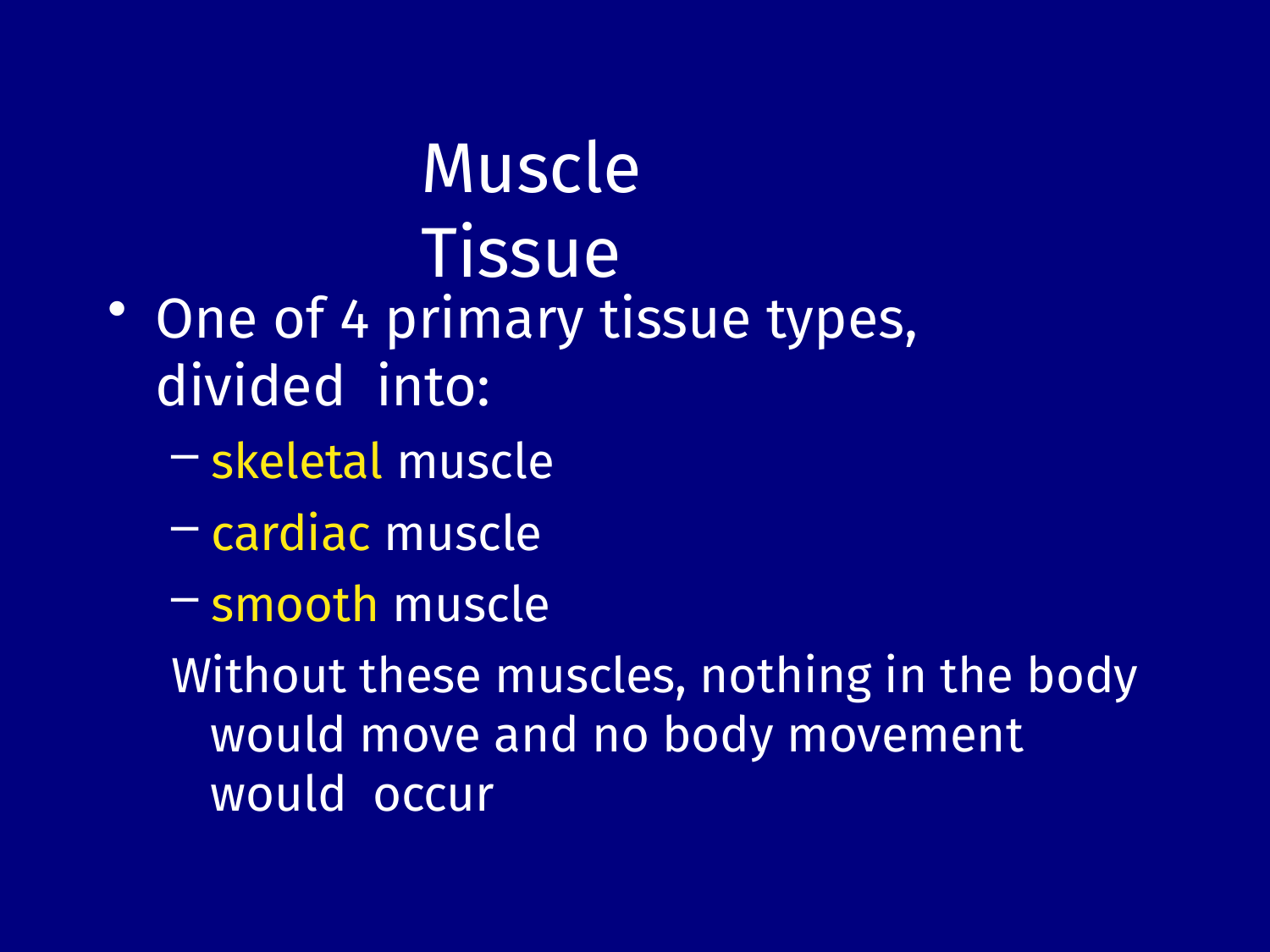

# Muscle Tissue
One of 4 primary tissue types, divided  into:
skeletal muscle
cardiac muscle
smooth muscle
Without these muscles, nothing in the body  would move and no body movement would  occur